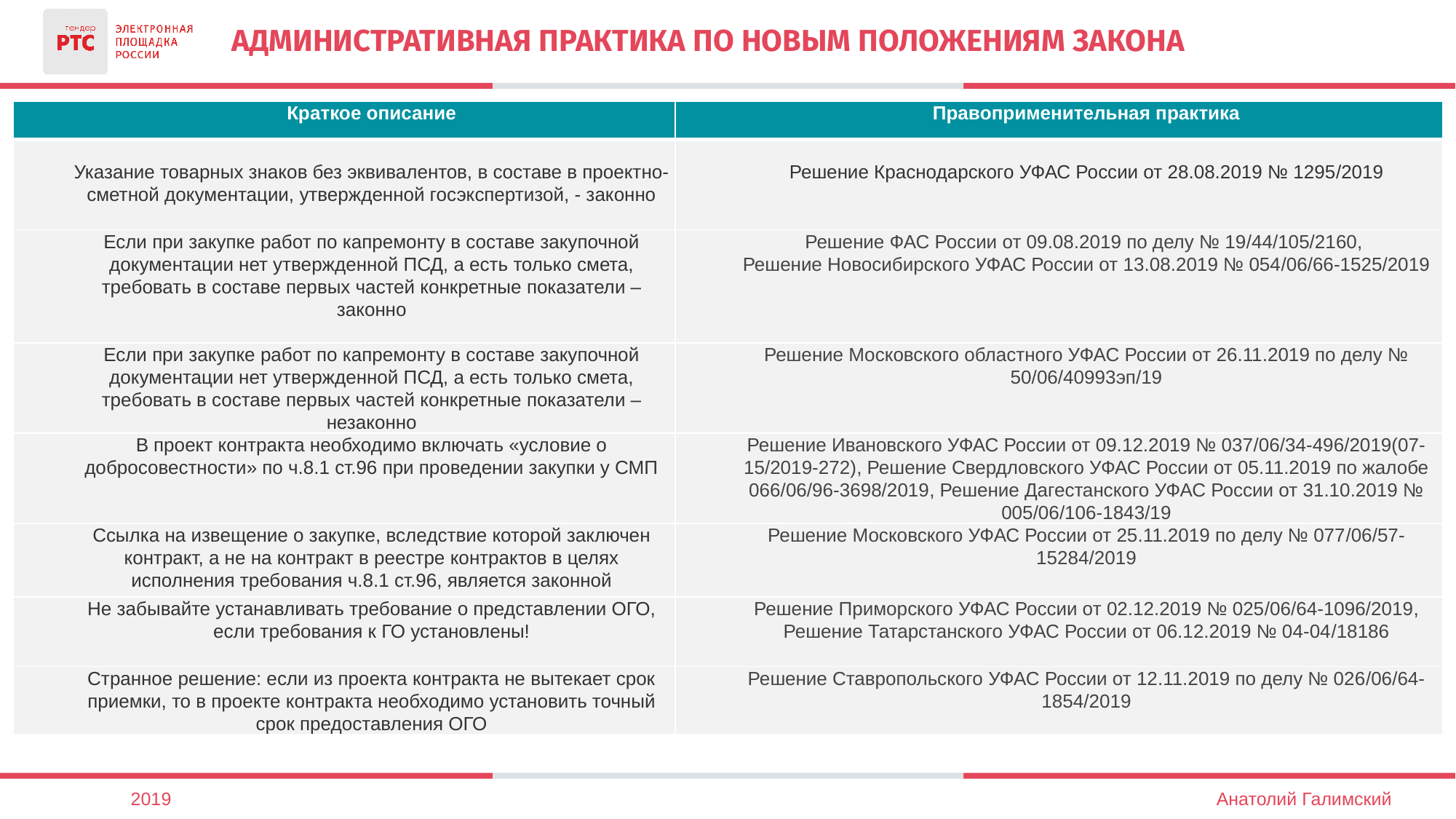

# Административная практика по новым положениям закона

| Краткое описание | Правоприменительная практика |
| --- | --- |
| Указание товарных знаков без эквивалентов, в составе в проектно-сметной документации, утвержденной госэкспертизой, - законно | Решение Краснодарского УФАС России от 28.08.2019 № 1295/2019 |
| Если при закупке работ по капремонту в составе закупочной документации нет утвержденной ПСД, а есть только смета, требовать в составе первых частей конкретные показатели – законно | Решение ФАС России от 09.08.2019 по делу № 19/44/105/2160, Решение Новосибирского УФАС России от 13.08.2019 № 054/06/66-1525/2019 |
| Если при закупке работ по капремонту в составе закупочной документации нет утвержденной ПСД, а есть только смета, требовать в составе первых частей конкретные показатели – незаконно | Решение Московского областного УФАС России от 26.11.2019 по делу № 50/06/40993эп/19 |
| В проект контракта необходимо включать «условие о добросовестности» по ч.8.1 ст.96 при проведении закупки у СМП | Решение Ивановского УФАС России от 09.12.2019 № 037/06/34-496/2019(07-15/2019-272), Решение Свердловского УФАС России от 05.11.2019 по жалобе 066/06/96-3698/2019, Решение Дагестанского УФАС России от 31.10.2019 № 005/06/106-1843/19 |
| Ссылка на извещение о закупке, вследствие которой заключен контракт, а не на контракт в реестре контрактов в целях исполнения требования ч.8.1 ст.96, является законной | Решение Московского УФАС России от 25.11.2019 по делу № 077/06/57-15284/2019 |
| Не забывайте устанавливать требование о представлении ОГО, если требования к ГО установлены! | Решение Приморского УФАС России от 02.12.2019 № 025/06/64-1096/2019, Решение Татарстанского УФАС России от 06.12.2019 № 04-04/18186 |
| Странное решение: если из проекта контракта не вытекает срок приемки, то в проекте контракта необходимо установить точный срок предоставления ОГО | Решение Ставропольского УФАС России от 12.11.2019 по делу № 026/06/64-1854/2019 |

2019
Анатолий Галимский